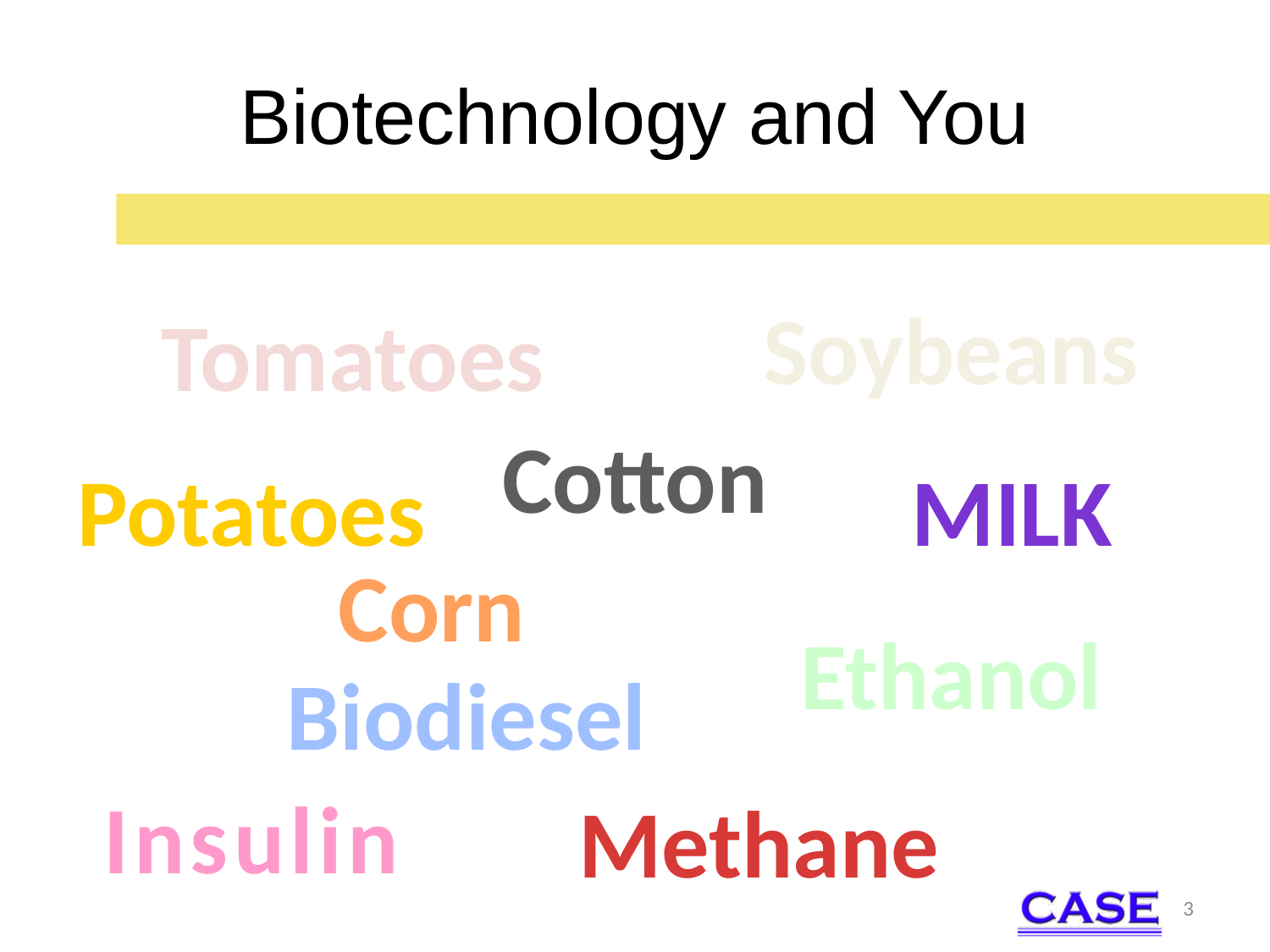

# Biotechnology and You
Soybeans
Tomatoes
Cotton
Potatoes
Milk
Corn
Ethanol
Biodiesel
Insulin
Methane
3